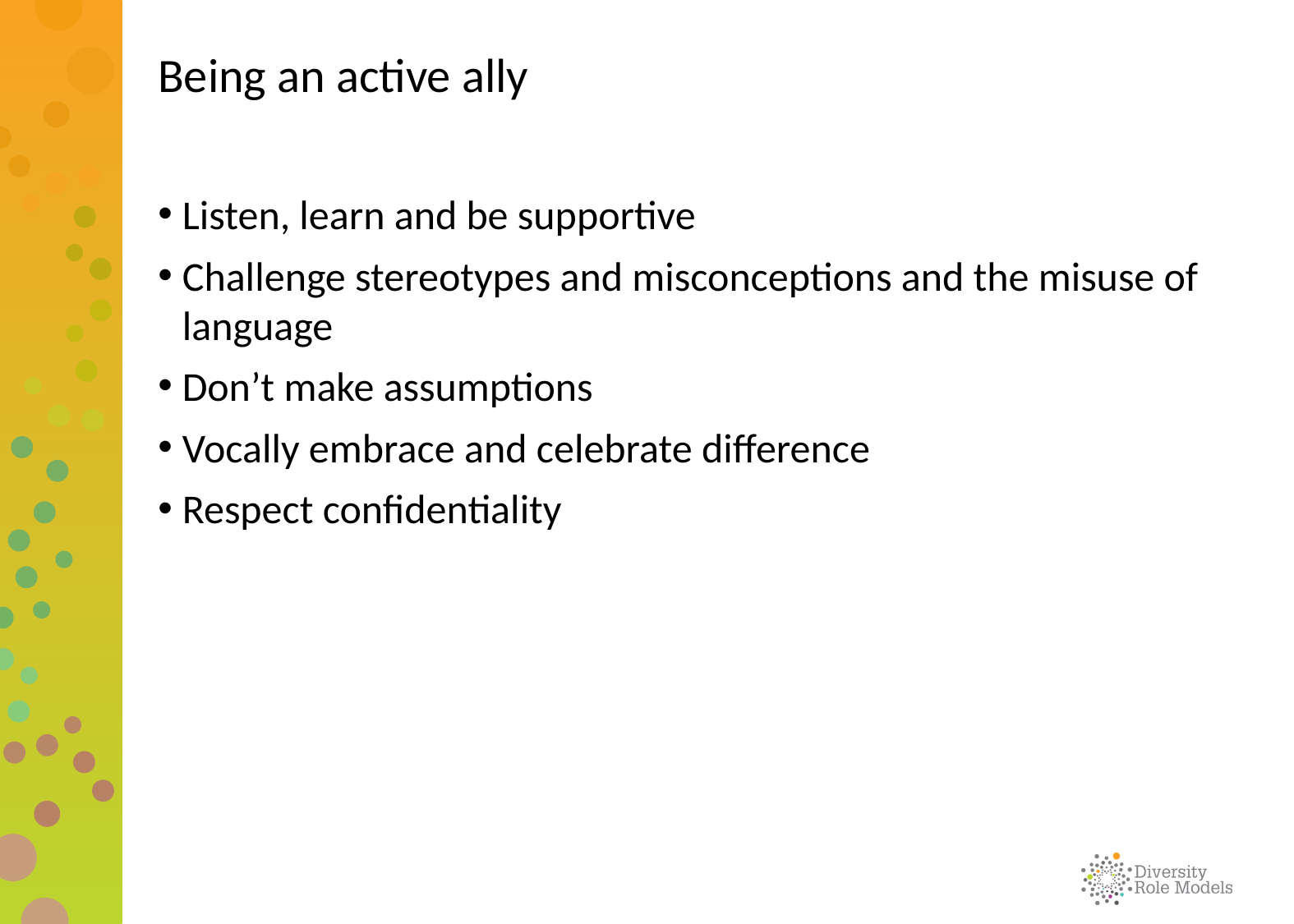

# Being an active ally
Listen, learn and be supportive
Challenge stereotypes and misconceptions and the misuse of language
Don’t make assumptions
Vocally embrace and celebrate difference
Respect confidentiality